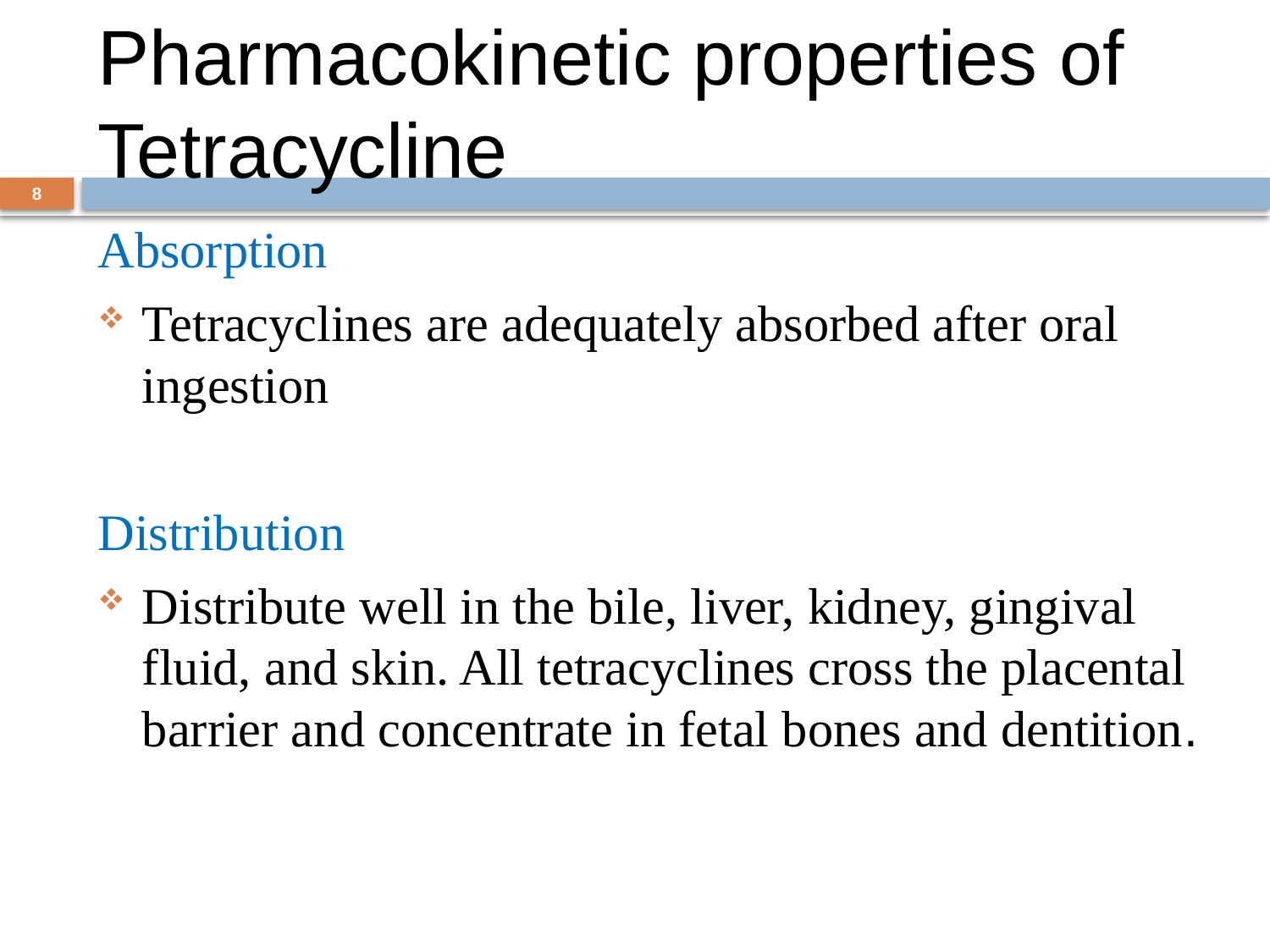

# Pharmacokinetic properties of Tetracycline
8
Absorption
Tetracyclines are adequately absorbed after oral ingestion

Distribution
Distribute well in the bile, liver, kidney, gingival fluid, and skin. All tetracyclines cross the placental barrier and concentrate in fetal bones and dentition.